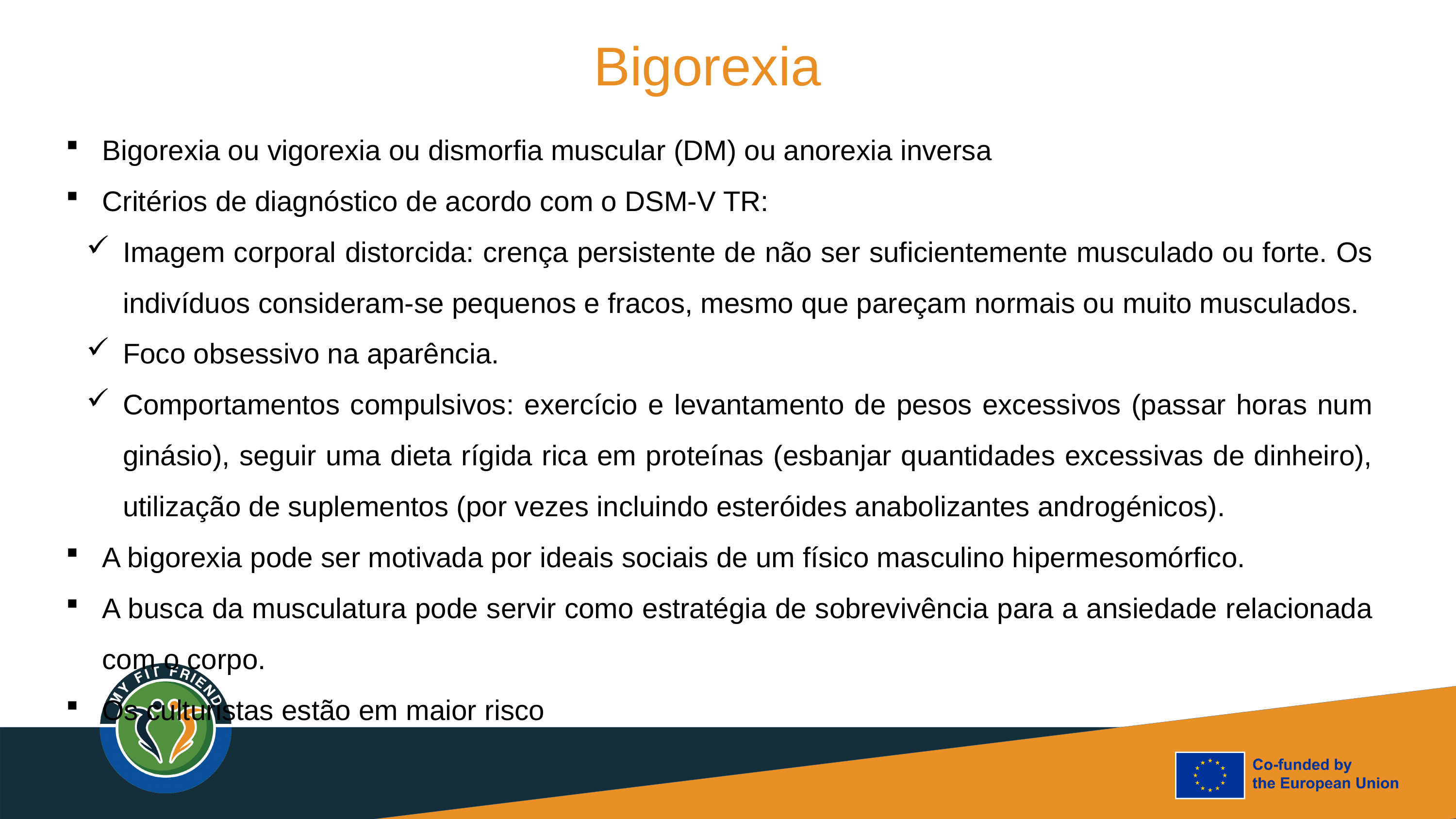

Bigorexia
Bigorexia ou vigorexia ou dismorfia muscular (DM) ou anorexia inversa
Critérios de diagnóstico de acordo com o DSM-V TR:
Imagem corporal distorcida: crença persistente de não ser suficientemente musculado ou forte. Os indivíduos consideram-se pequenos e fracos, mesmo que pareçam normais ou muito musculados.
Foco obsessivo na aparência.
Comportamentos compulsivos: exercício e levantamento de pesos excessivos (passar horas num ginásio), seguir uma dieta rígida rica em proteínas (esbanjar quantidades excessivas de dinheiro), utilização de suplementos (por vezes incluindo esteróides anabolizantes androgénicos).
A bigorexia pode ser motivada por ideais sociais de um físico masculino hipermesomórfico.
A busca da musculatura pode servir como estratégia de sobrevivência para a ansiedade relacionada com o corpo.
Os culturistas estão em maior risco